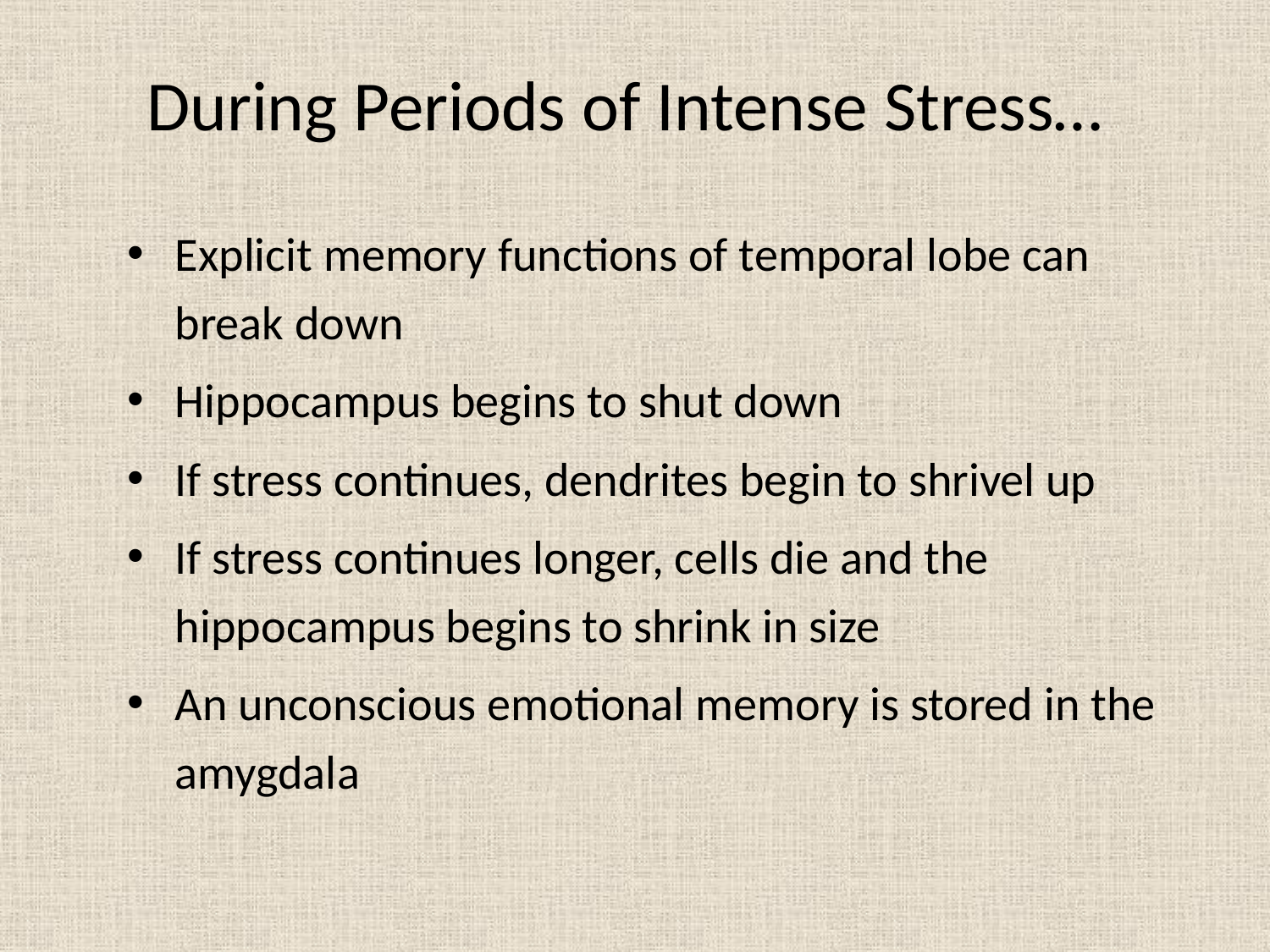

# During Periods of Intense Stress…
Explicit memory functions of temporal lobe can break down
Hippocampus begins to shut down
If stress continues, dendrites begin to shrivel up
If stress continues longer, cells die and the hippocampus begins to shrink in size
An unconscious emotional memory is stored in the amygdala